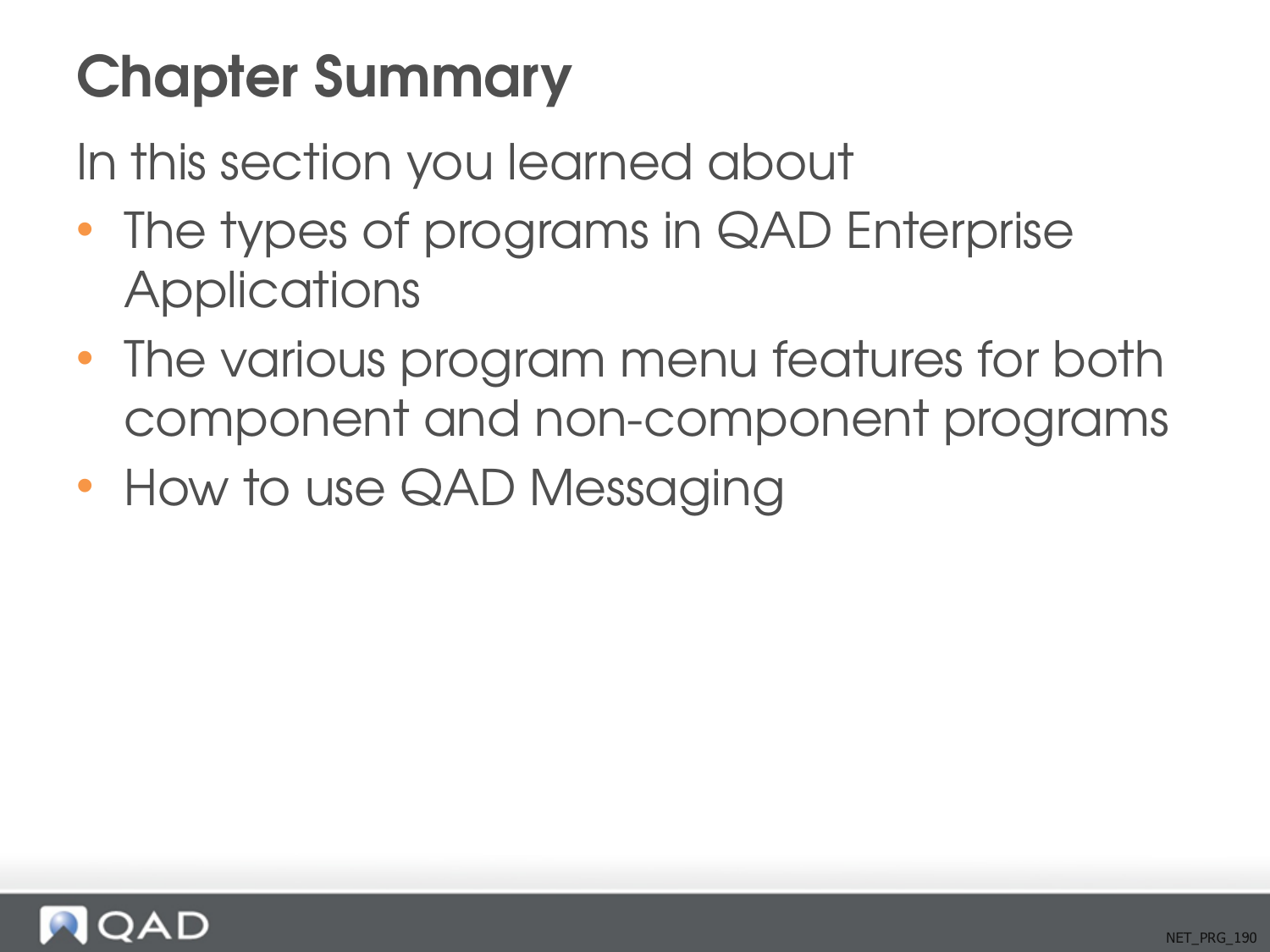

# Chapter Summary
In this section you learned about
The types of programs in QAD Enterprise Applications
The various program menu features for both component and non-component programs
How to use QAD Messaging
NET_PRG_190